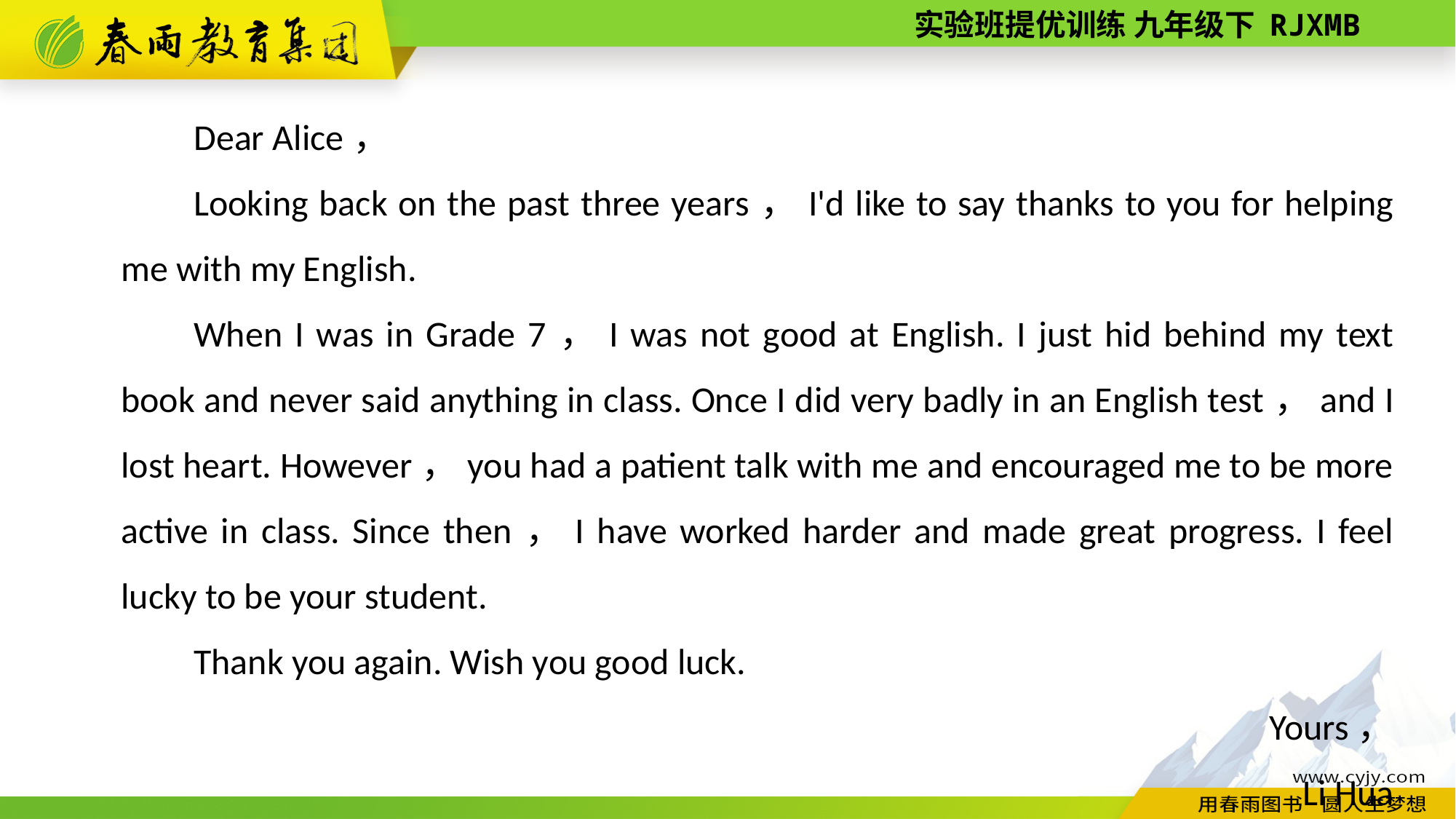

Dear Alice，
Looking back on the past three years，I'd like to say thanks to you for helping me with my English.
When I was in Grade 7，I was not good at English. I just hid behind my text book and never said anything in class. Once I did very badly in an English test，and I lost heart. However，you had a patient talk with me and encouraged me to be more active in class. Since then，I have worked harder and made great progress. I feel lucky to be your student.
Thank you again. Wish you good luck.
Yours，
Li Hua